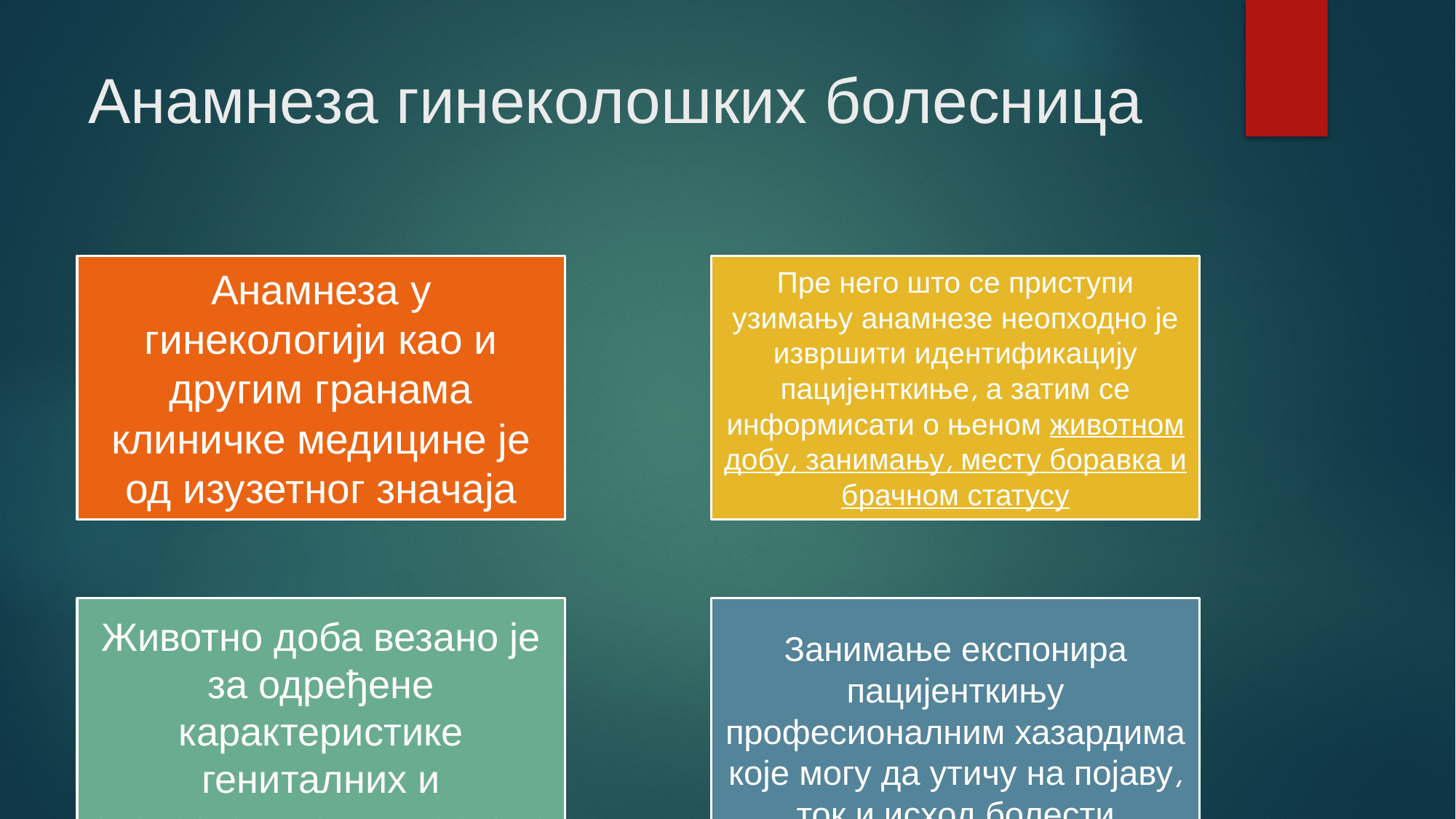

# Анамнеза гинеколошких болесница
Анамнеза у гинекологији као и другим гранама клиничке медицине је од изузетног значаја
Пре него што се приступи узимању анамнезе неопходно је извршити идентификацију пацијенткиње, а затим се информисати о њеном животном добу, занимању, месту боравка и брачном статусу